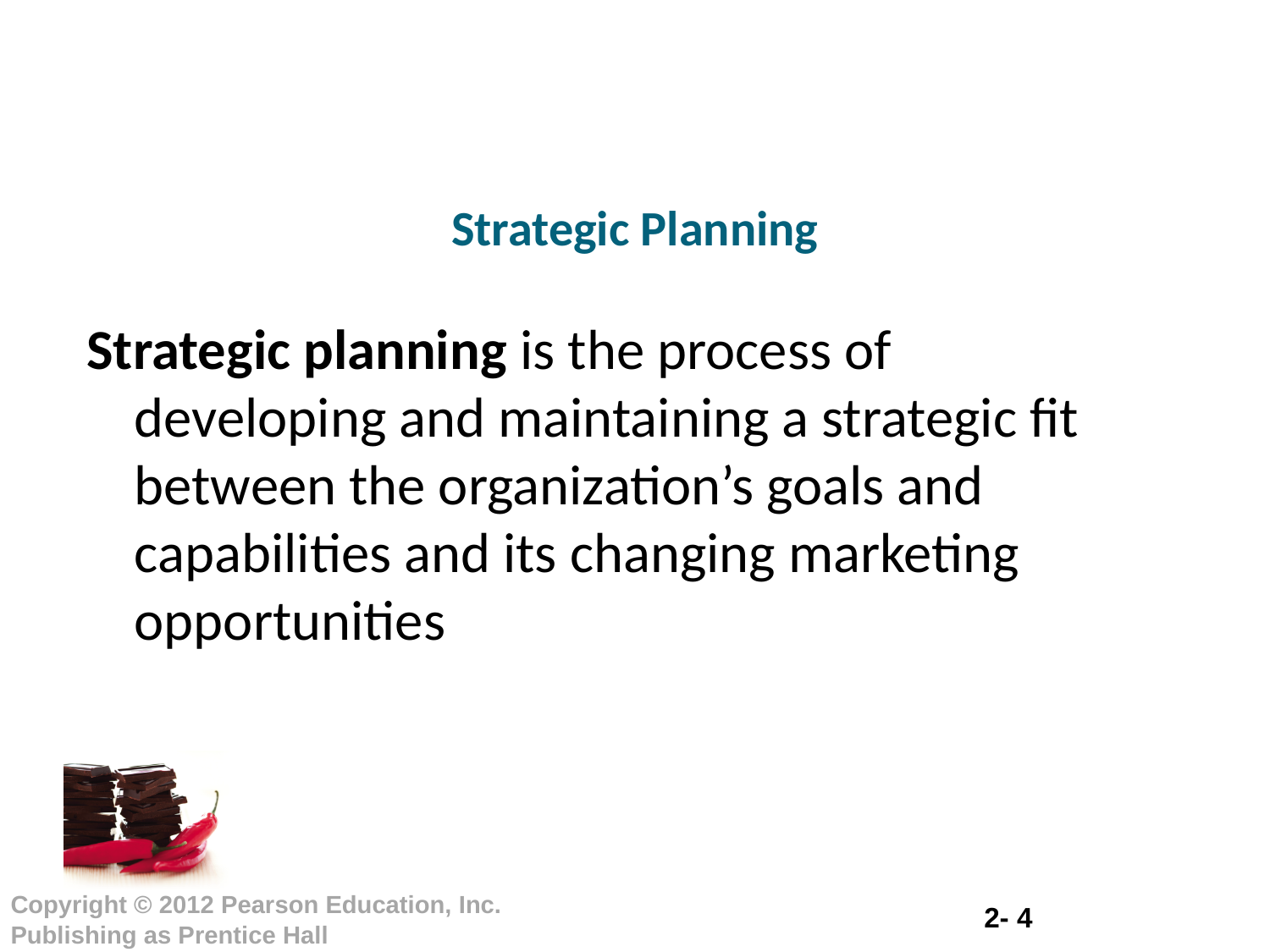

Strategic Planning
Strategic planning is the process of developing and maintaining a strategic fit between the organization’s goals and capabilities and its changing marketing opportunities